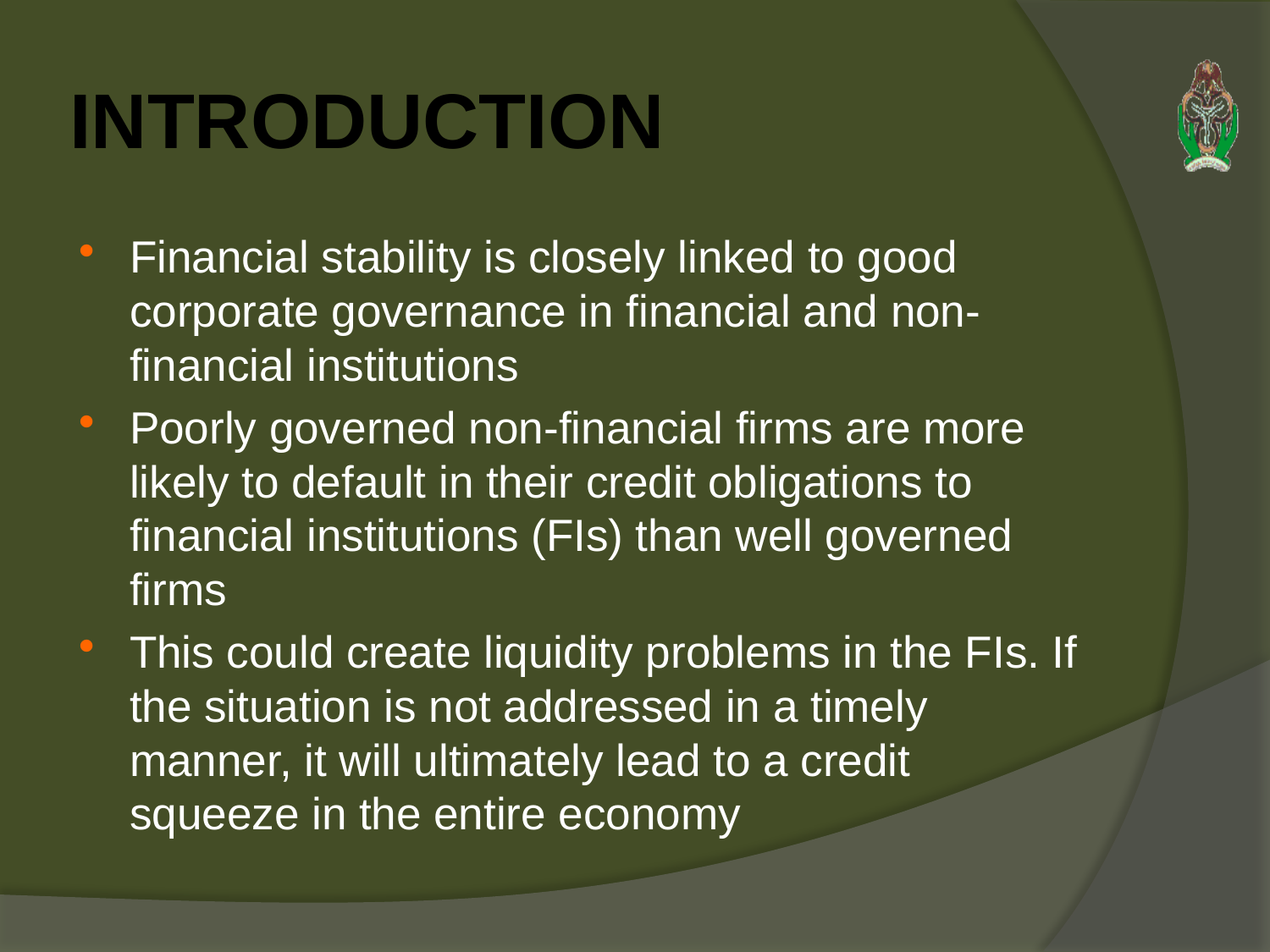

# INTRODUCTION
Financial stability is closely linked to good corporate governance in financial and non-financial institutions
Poorly governed non-financial firms are more likely to default in their credit obligations to financial institutions (FIs) than well governed firms
This could create liquidity problems in the FIs. If the situation is not addressed in a timely manner, it will ultimately lead to a credit squeeze in the entire economy